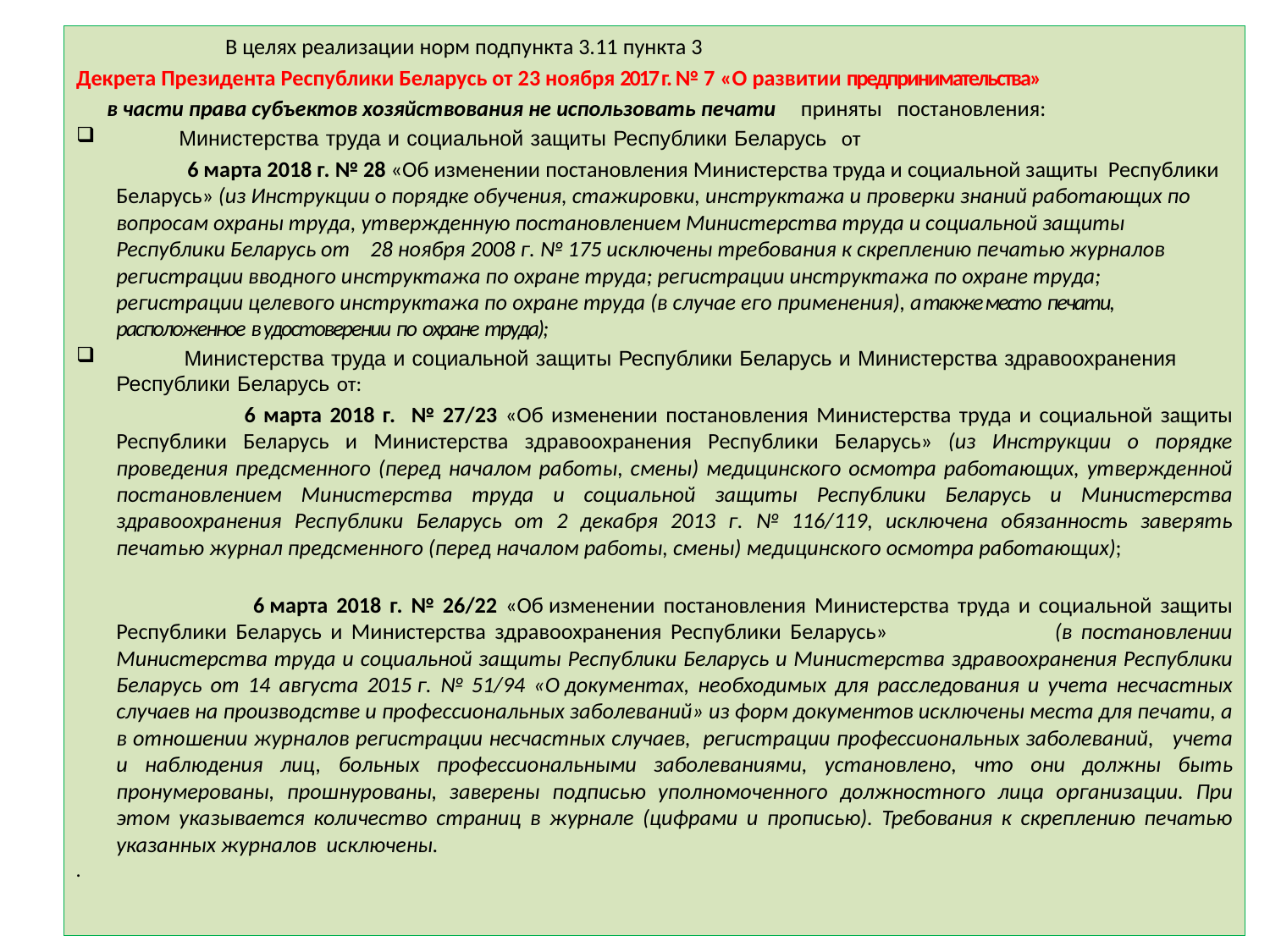

В целях реализации норм подпункта 3.11 пункта 3
Декрета Президента Республики Беларусь от 23 ноября 2017 г. № 7 «О развитии предпринимательства»
      в части права субъектов хозяйствования не использовать печати     приняты   постановления:
         Министерства труда и социальной защиты Республики Беларусь  от
               6 марта 2018 г. № 28 «Об изменении постановления Министерства труда и социальной защиты  Республики Беларусь» (из Инструкции о порядке обучения, стажировки, инструктажа и проверки знаний работающих по вопросам охраны труда, утвержденную постановлением Министерства труда и социальной защиты Республики Беларусь от    28 ноября 2008 г. № 175 исключены требования к скреплению печатью журналов регистрации вводного инструктажа по охране труда; регистрации инструктажа по охране труда; регистрации целевого инструктажа по охране труда (в случае его применения), а также место  печати, расположенное  в удостоверении  по  охране  труда);
              Министерства труда и социальной защиты Республики Беларусь и Министерства здравоохранения Республики Беларусь от:
                     6 марта 2018 г.  № 27/23 «Об изменении постановления Министерства труда и социальной защиты Республики Беларусь и Министерства здравоохранения Республики Беларусь» (из Инструкции о порядке проведения предсменного (перед началом работы, смены) медицинского осмотра работающих, утвержденной постановлением Министерства труда и социальной защиты Республики Беларусь и Министерства здравоохранения Республики Беларусь от 2 декабря 2013 г. № 116/119, исключена обязанность заверять печатью журнал предсменного (перед началом работы, смены) медицинского осмотра работающих);

                     6 марта 2018 г. № 26/22 «Об изменении постановления Министерства труда и социальной защиты Республики Беларусь и Министерства здравоохранения Республики Беларусь»                   (в постановлении Министерства труда и социальной защиты Республики Беларусь и Министерства здравоохранения Республики Беларусь от 14 августа 2015 г. № 51/94 «О документах, необходимых для расследования и учета несчастных случаев на производстве и профессиональных заболеваний» из форм документов исключены места для печати, а в отношении журналов регистрации несчастных случаев,  регистрации профессиональных заболеваний,   учета и наблюдения лиц, больных профессиональными заболеваниями, установлено, что они должны быть пронумерованы, прошнурованы, заверены подписью уполномоченного должностного лица организации. При этом указывается количество страниц в журнале (цифрами и прописью). Требования к скреплению печатью указанных журналов  исключены.
.